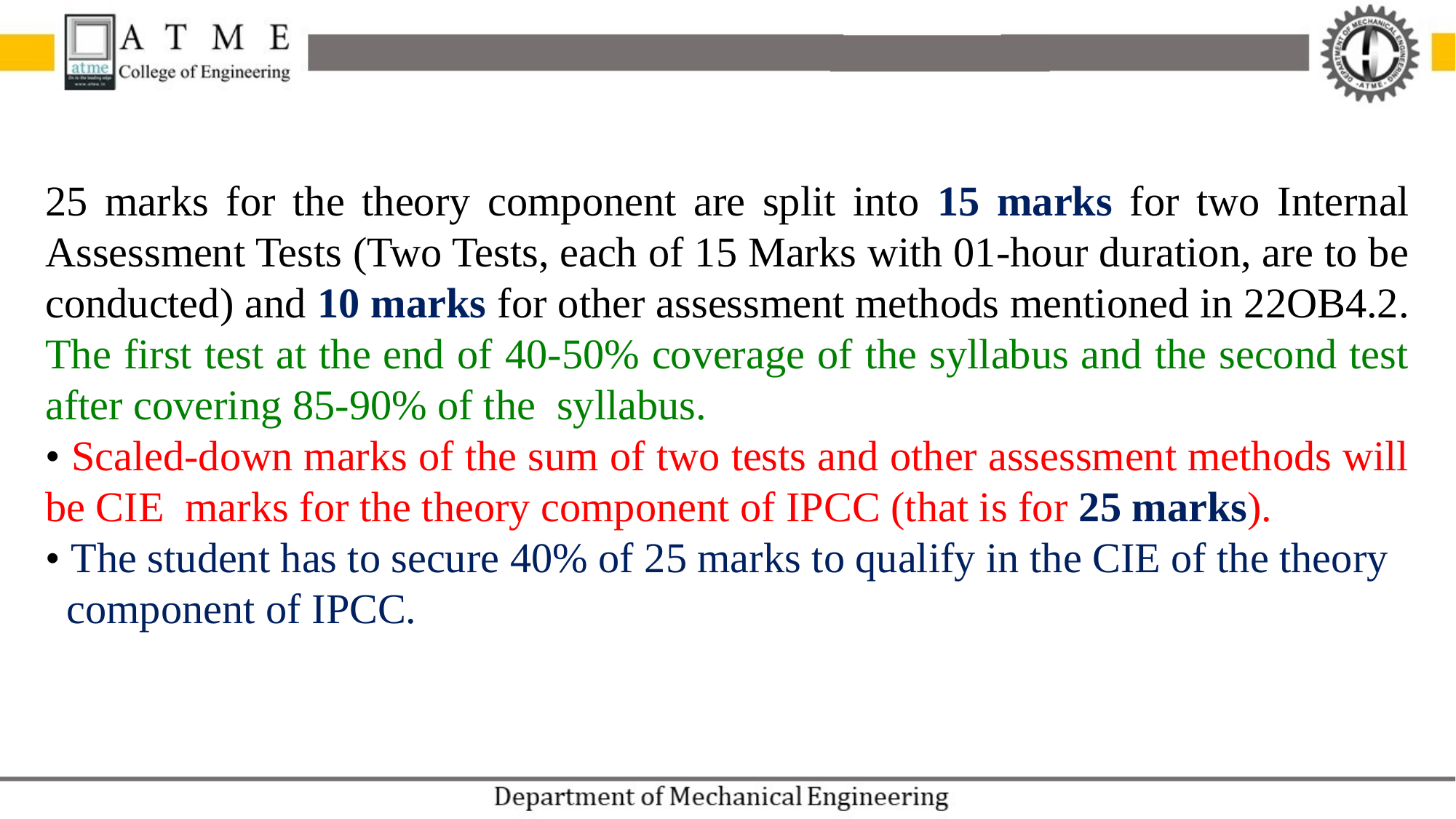

25 marks for the theory component are split into 15 marks for two Internal Assessment Tests (Two Tests, each of 15 Marks with 01-hour duration, are to be conducted) and 10 marks for other assessment methods mentioned in 22OB4.2. The first test at the end of 40-50% coverage of the syllabus and the second test after covering 85-90% of the  syllabus.
• Scaled-down marks of the sum of two tests and other assessment methods will be CIE  marks for the theory component of IPCC (that is for 25 marks).
• The student has to secure 40% of 25 marks to qualify in the CIE of the theory
  component of IPCC.